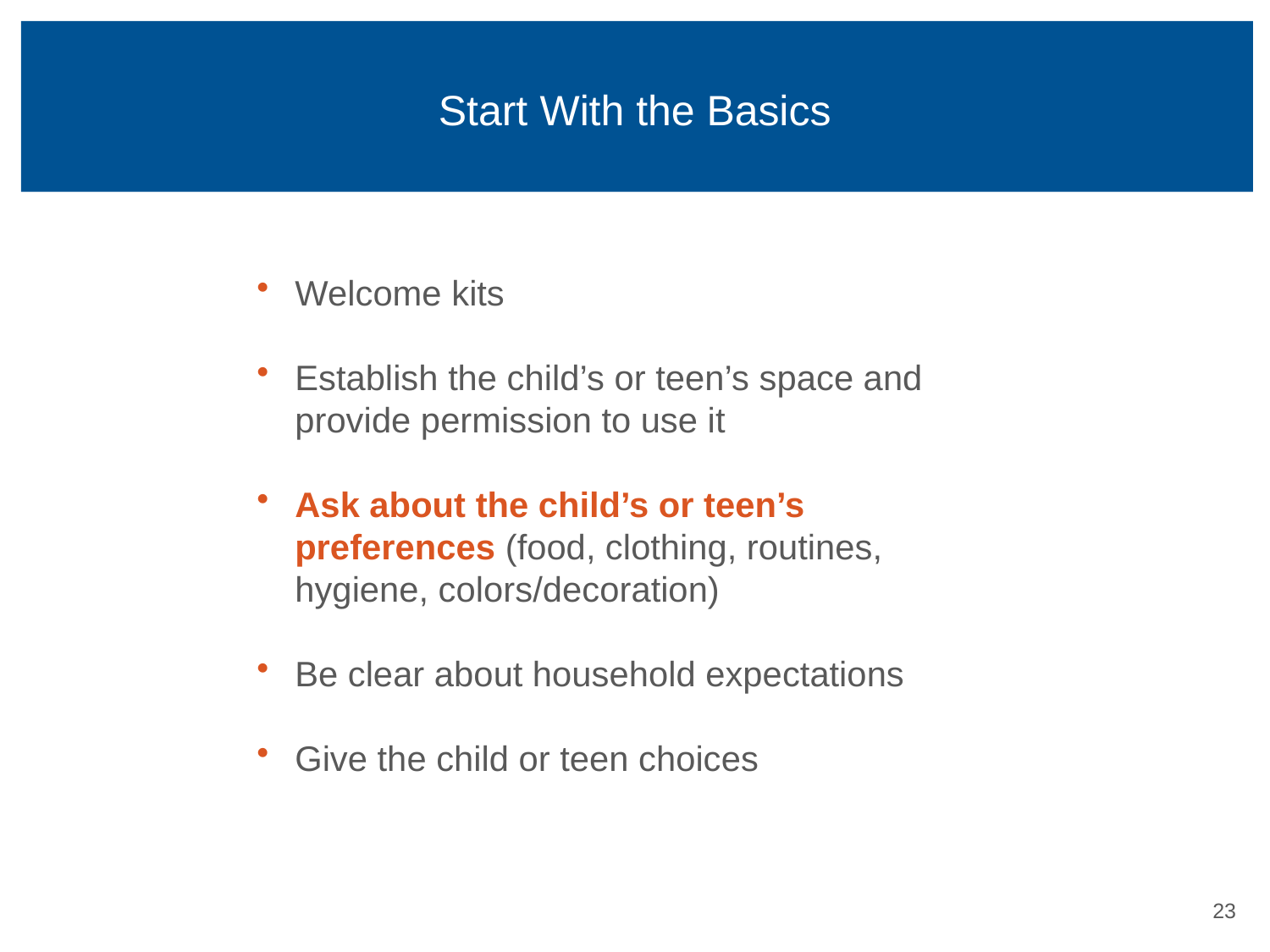

# Start With the Basics
Welcome kits
Establish the child’s or teen’s space and provide permission to use it
Ask about the child’s or teen’s preferences (food, clothing, routines, hygiene, colors/decoration)
Be clear about household expectations
Give the child or teen choices
23